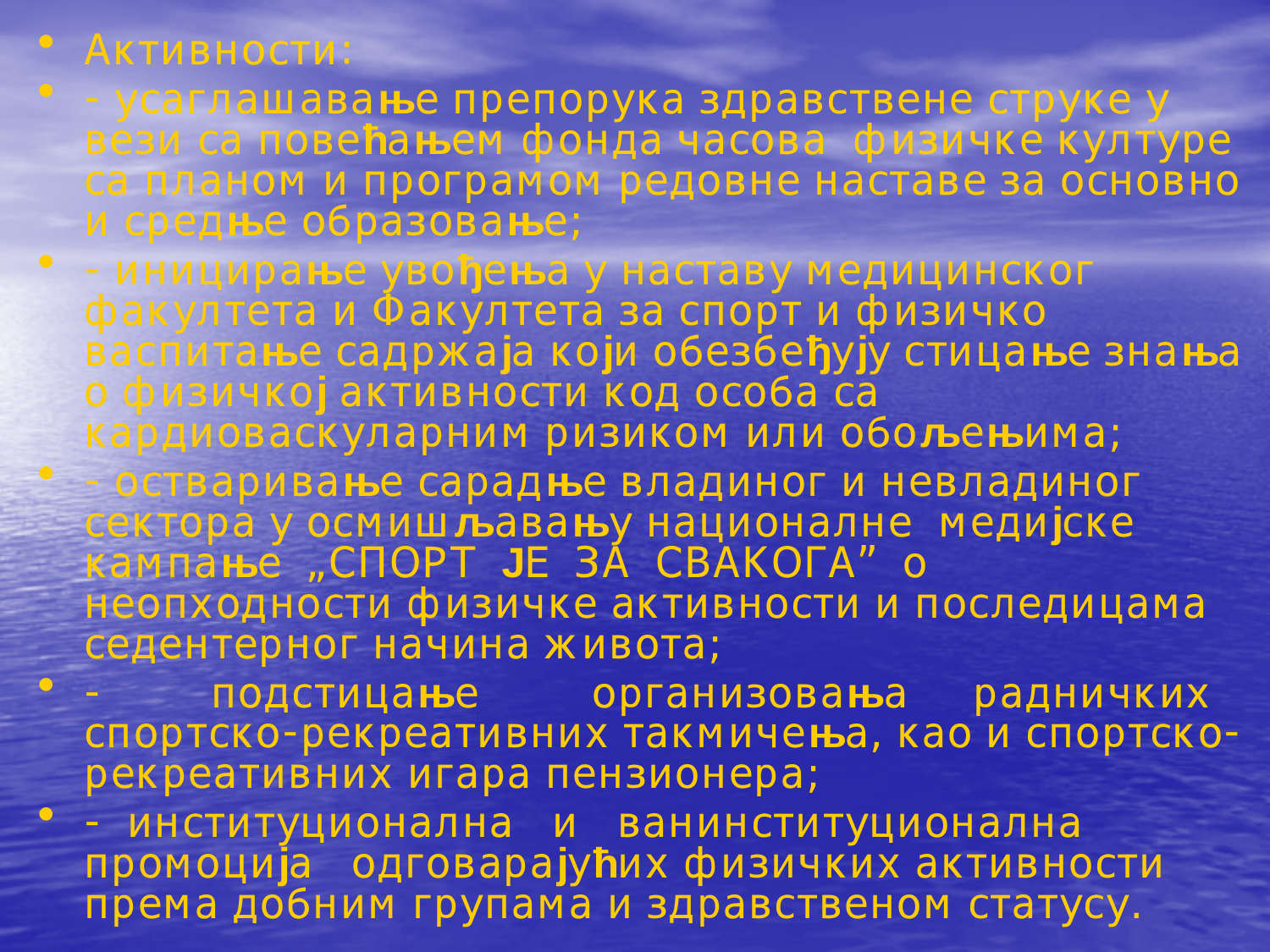

Активности:
- усаглашавање препорука здравствене струке у вези са повећањем фонда часова  физичке културе са планом и програмом редовне наставе за основно и средње образовање;
- иницирање увођења у наставу медицинског факултета и Факултета за спорт и физичко васпитање садржаја који обезбеђују стицање знања о физичкој активности код особа са кардиоваскуларним ризиком или обољењима;
- остваривање сарадње владиног и невладиног сектора у осмишљавању националне  медијске  кампање  „СПОРТ  ЈЕ  ЗА  СВАКОГА”  о  неопходности физичке активности и последицама седентерног начина живота;
-	подстицање	организовања	радничких	спортско-рекреативних такмичења, као и спортско-рекреативних игара пензионера;
-  институционална   и   ванинституционална   промоција   одговарајућих физичких активности према добним групама и здравственом статусу.